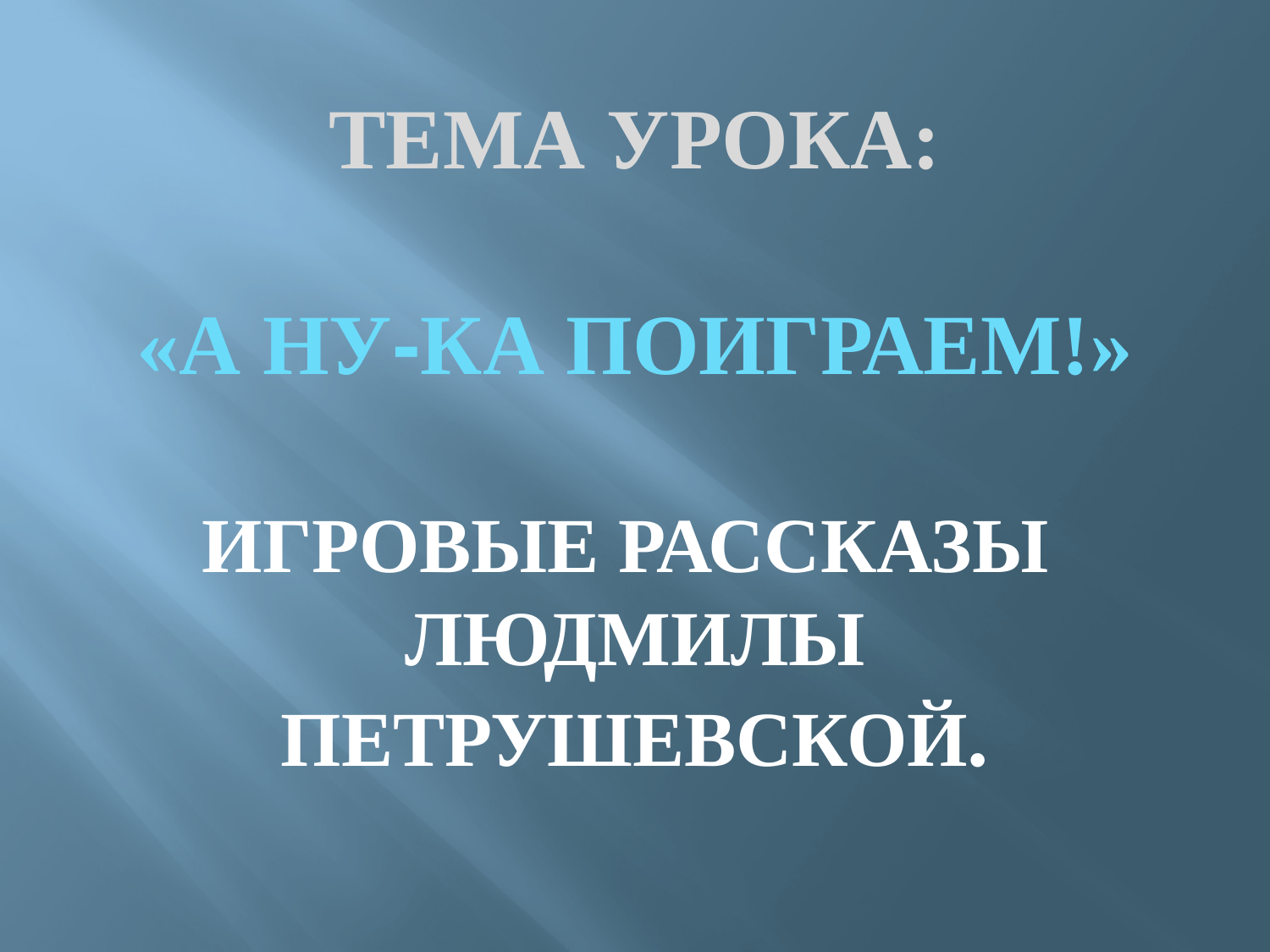

# Тема урока: «А ну-ка поиграем!» Игровые рассказы Людмилы Петрушевской.